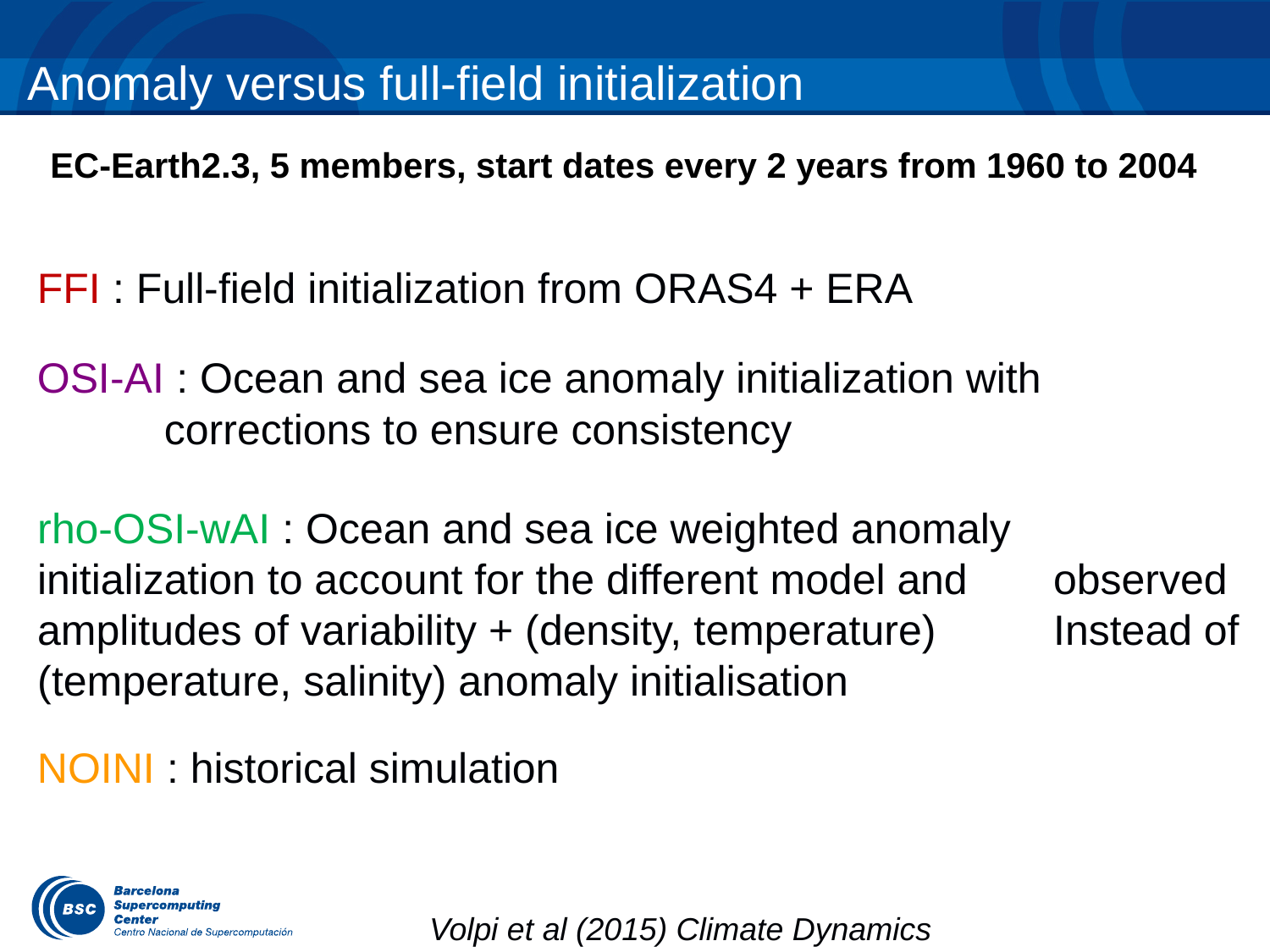

# Anomaly versus full-field initialization
EC-Earth2.3, 5 members, start dates every 2 years from 1960 to 2004
FFI : Full-field initialization from ORAS4 + ERA
OSI-AI : Ocean and sea ice anomaly initialization with 	corrections to ensure consistency
rho-OSI-wAI : Ocean and sea ice weighted anomaly 	initialization to account for the different model and 	observed amplitudes of variability + (density, temperature) 	Instead of (temperature, salinity) anomaly initialisation
NOINI : historical simulation
Volpi et al (2015) Climate Dynamics